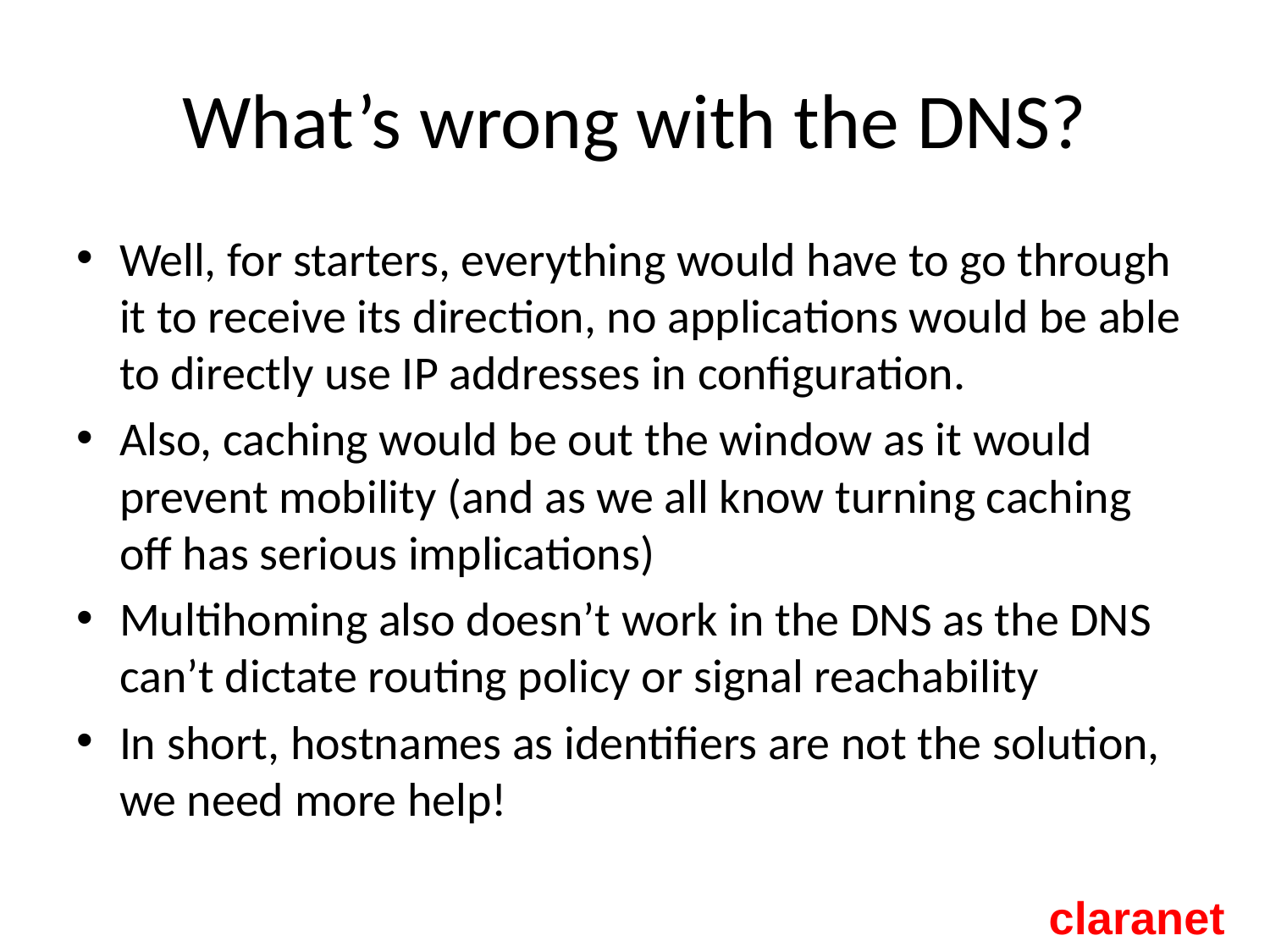

# What’s wrong with the DNS?
Well, for starters, everything would have to go through it to receive its direction, no applications would be able to directly use IP addresses in configuration.
Also, caching would be out the window as it would prevent mobility (and as we all know turning caching off has serious implications)
Multihoming also doesn’t work in the DNS as the DNS can’t dictate routing policy or signal reachability
In short, hostnames as identifiers are not the solution, we need more help!